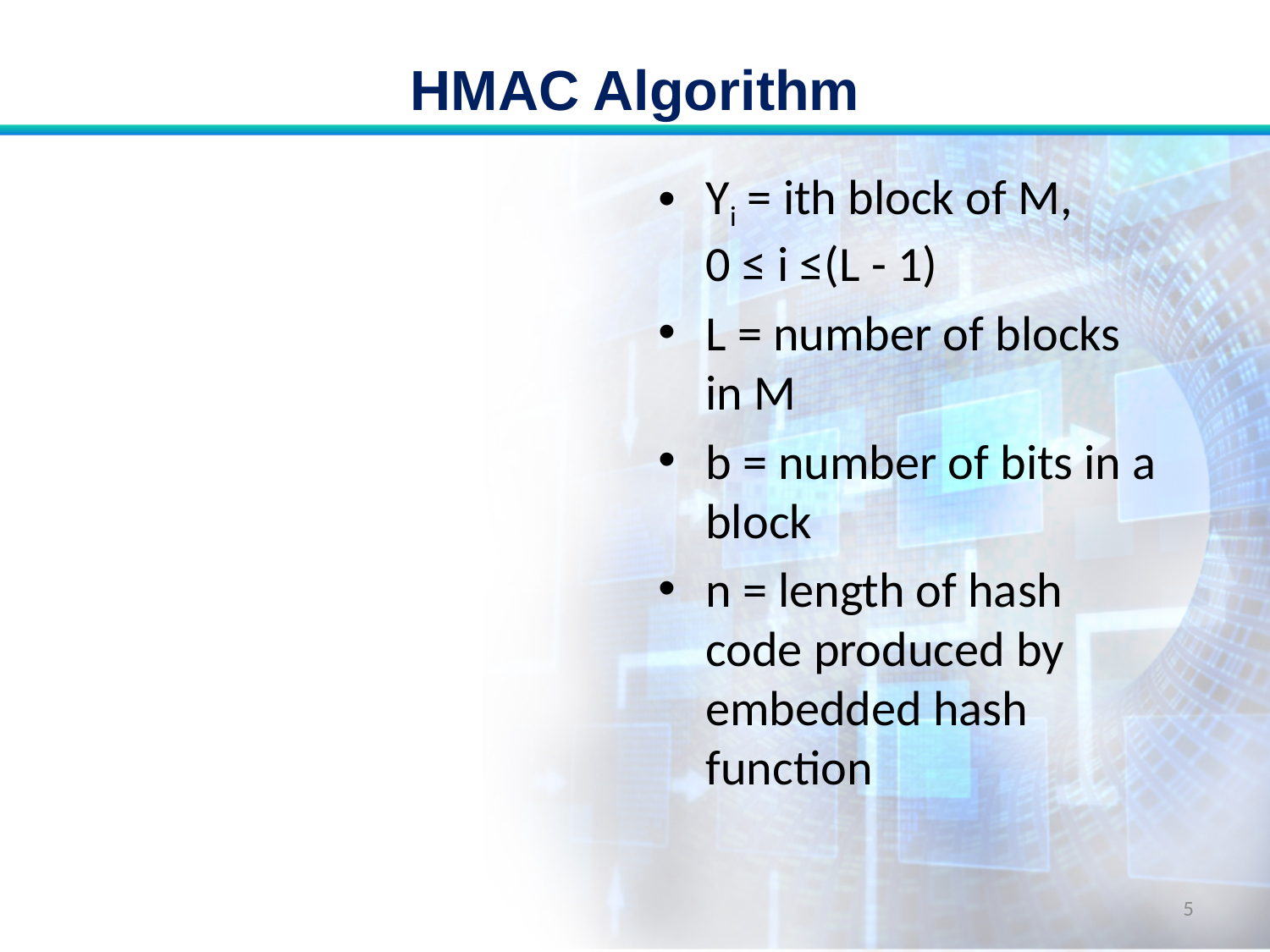

# HMAC Algorithm
Yi = ith block of M,      0 ≤ i ≤(L - 1)
L = number of blocks in M
b = number of bits in a block
n = length of hash code produced by embedded hash function
5